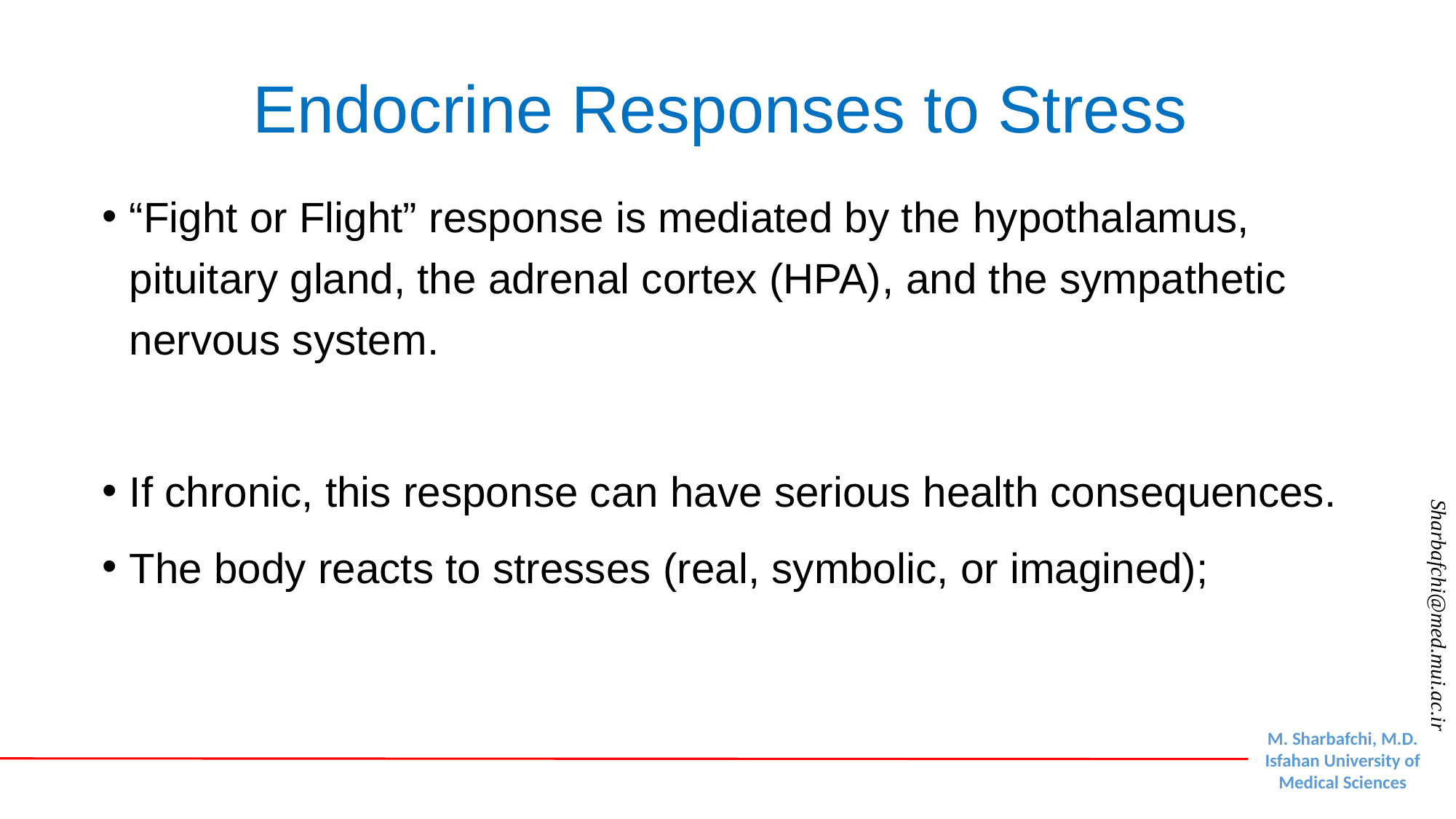

# Endocrine Responses to Stress
“Fight or Flight” response is mediated by the hypothalamus, pituitary gland, the adrenal cortex (HPA), and the sympathetic nervous system.

If chronic, this response can have serious health consequences.
The body reacts to stresses (real, symbolic, or imagined);